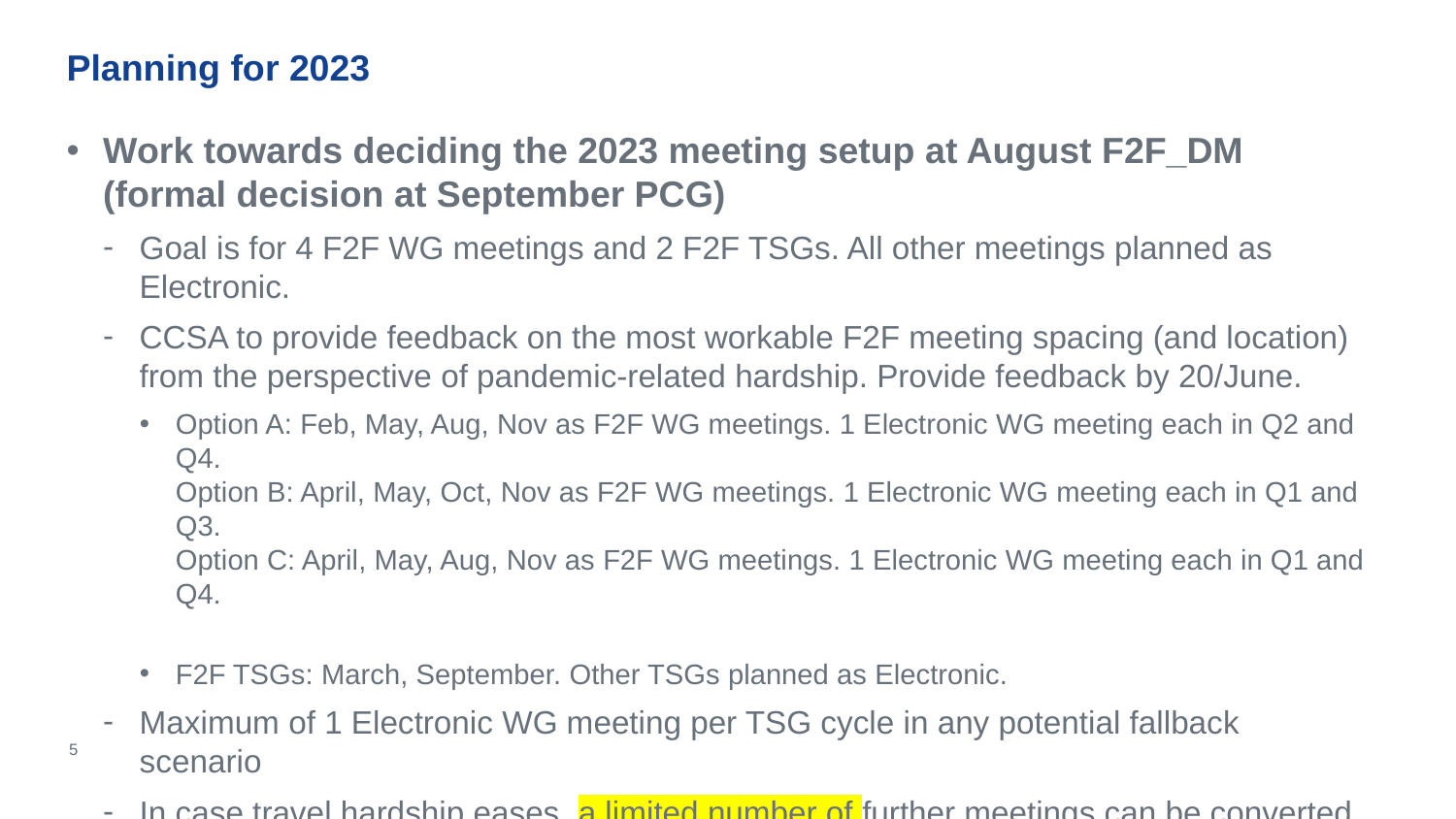

# Planning for 2023
Work towards deciding the 2023 meeting setup at August F2F_DM (formal decision at September PCG)
Goal is for 4 F2F WG meetings and 2 F2F TSGs. All other meetings planned as Electronic.
CCSA to provide feedback on the most workable F2F meeting spacing (and location) from the perspective of pandemic-related hardship. Provide feedback by 20/June.
Option A: Feb, May, Aug, Nov as F2F WG meetings. 1 Electronic WG meeting each in Q2 and Q4.
Option B: April, May, Oct, Nov as F2F WG meetings. 1 Electronic WG meeting each in Q1 and Q3.
Option C: April, May, Aug, Nov as F2F WG meetings. 1 Electronic WG meeting each in Q1 and Q4.
F2F TSGs: March, September. Other TSGs planned as Electronic.
Maximum of 1 Electronic WG meeting per TSG cycle in any potential fallback scenario
In case travel hardship eases, a limited number of further meetings can be converted from Electronic to F2F [potentially October WGs and the December TSG]
Comment: this should be limited as hosts and delegations need stable goals to plan budets.